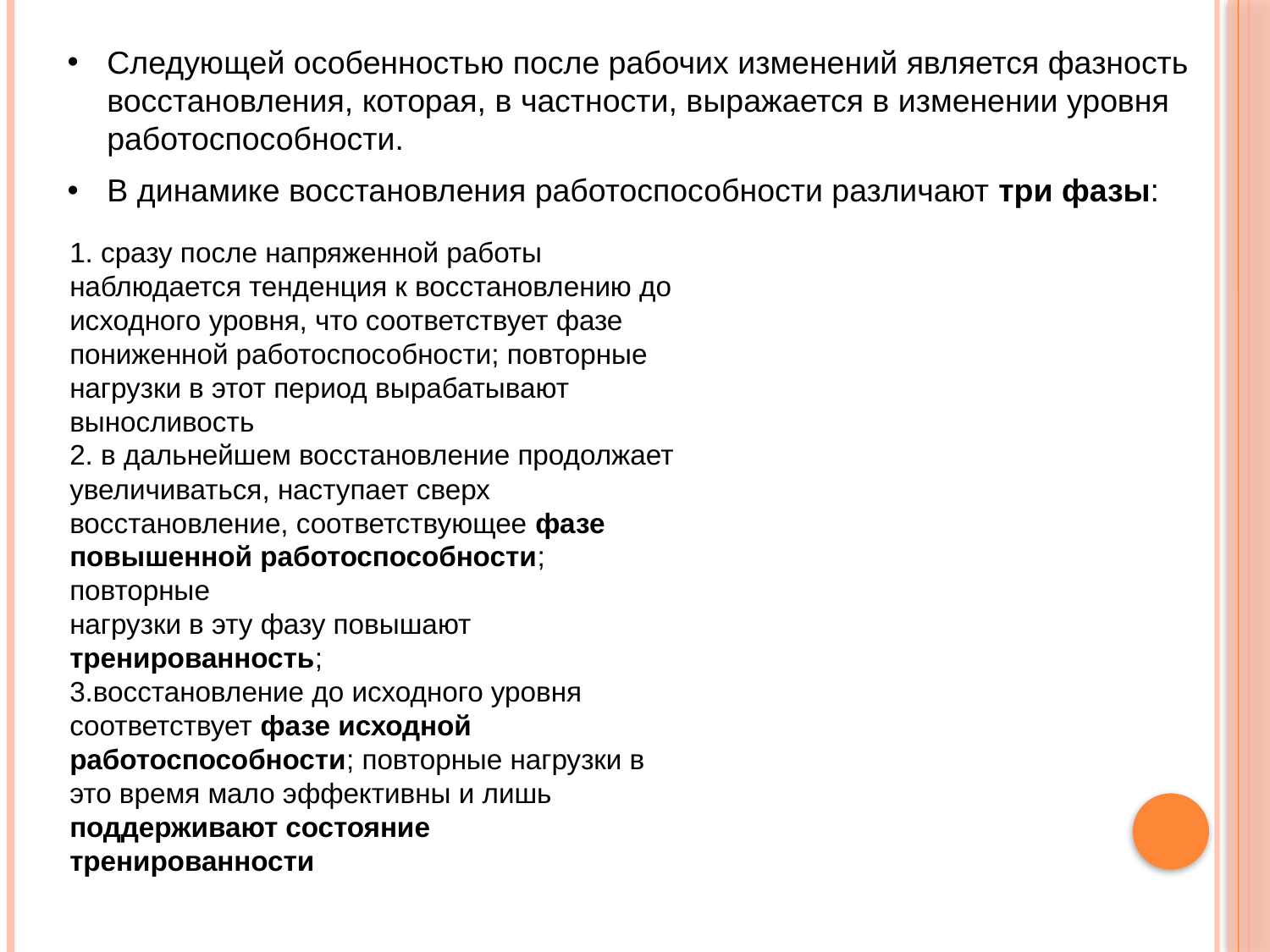

Следующей особенностью после рабочих изменений является фазность восстановления, которая, в частности, выражается в изменении уровня работоспособности.
В динамике восстановления работоспособности различают три фазы:

1. сразу после напряженной работы наблюдается тенденция к восстановлению до исходного уровня, что соответствует фазе пониженной работоспособности; повторные
нагрузки в этот период вырабатывают выносливость
2. в дальнейшем восстановление продолжает увеличиваться, наступает сверх восстановление, соответствующее фазе повышенной работоспособности; повторные
нагрузки в эту фазу повышают тренированность;
3.восстановление до исходного уровня соответствует фазе исходной работоспособности; повторные нагрузки в это время мало эффективны и лишь поддерживают состояние тренированности